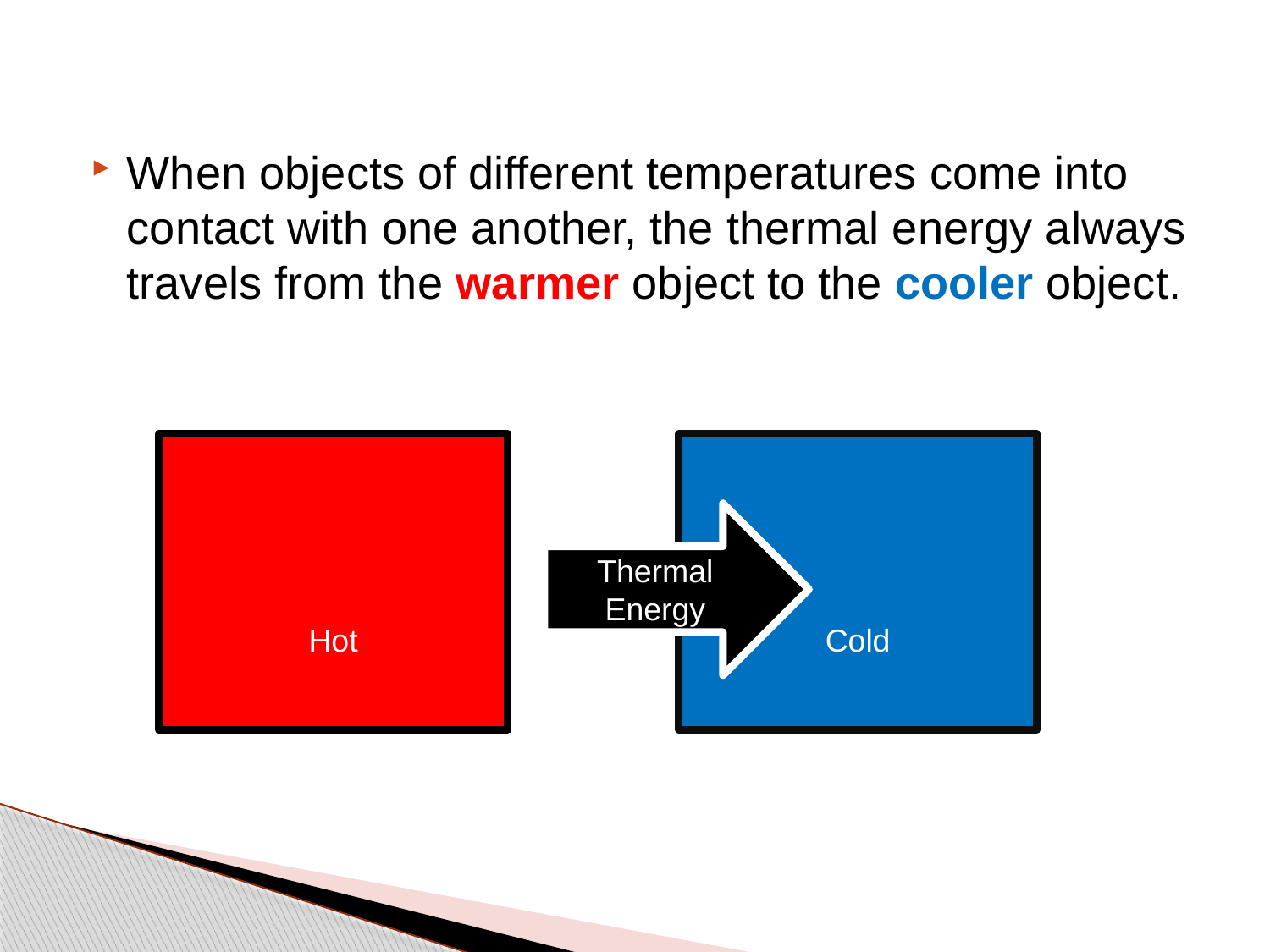

When objects of different temperatures come into contact with one another, the thermal energy always travels from the warmer object to the cooler object.

Hot

Cold
Thermal Energy